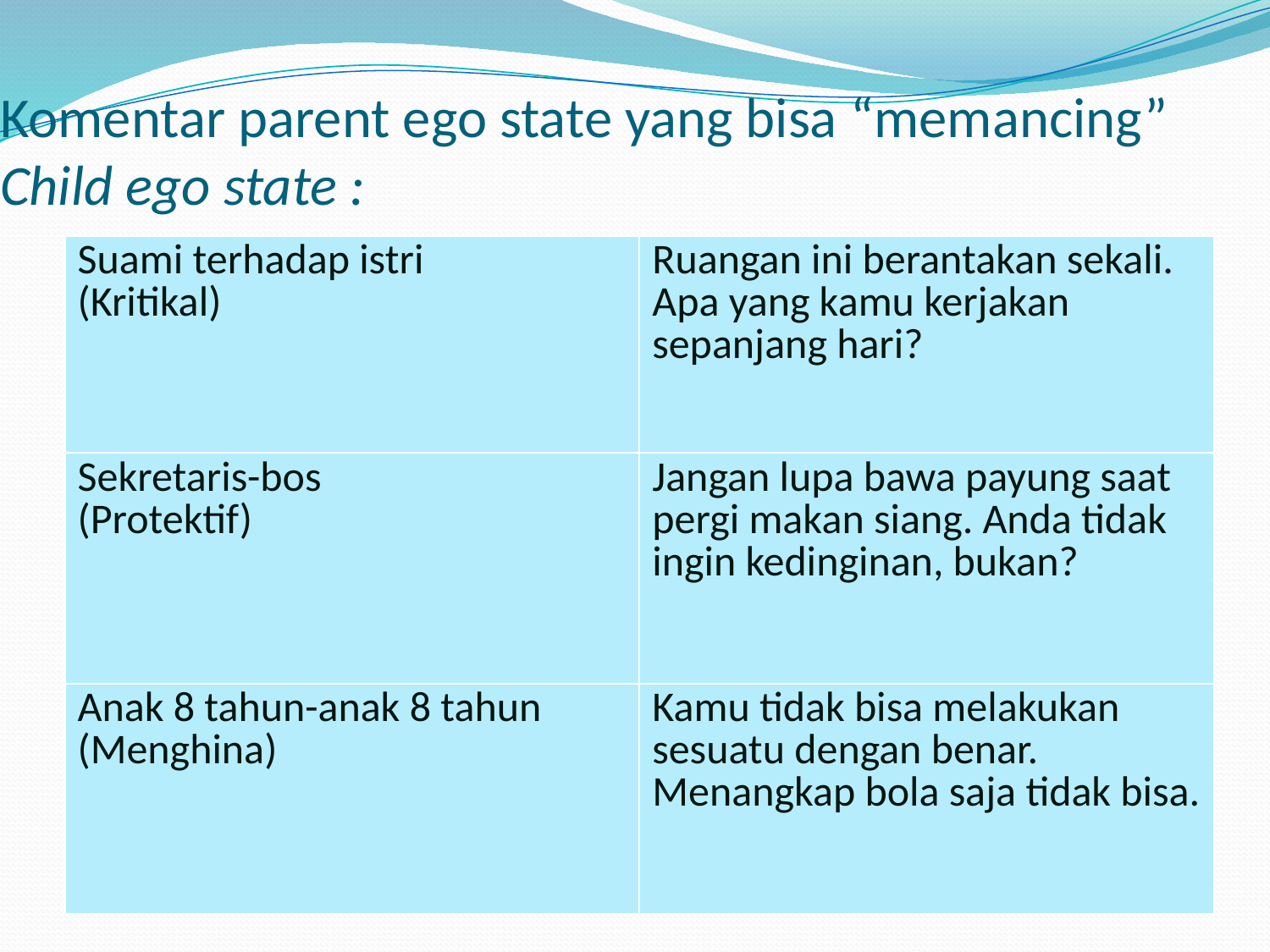

# Komentar parent ego state yang bisa “memancing” Child ego state :
| Suami terhadap istri (Kritikal) | Ruangan ini berantakan sekali. Apa yang kamu kerjakan sepanjang hari? |
| --- | --- |
| Sekretaris-bos (Protektif) | Jangan lupa bawa payung saat pergi makan siang. Anda tidak ingin kedinginan, bukan? |
| Anak 8 tahun-anak 8 tahun (Menghina) | Kamu tidak bisa melakukan sesuatu dengan benar. Menangkap bola saja tidak bisa. |